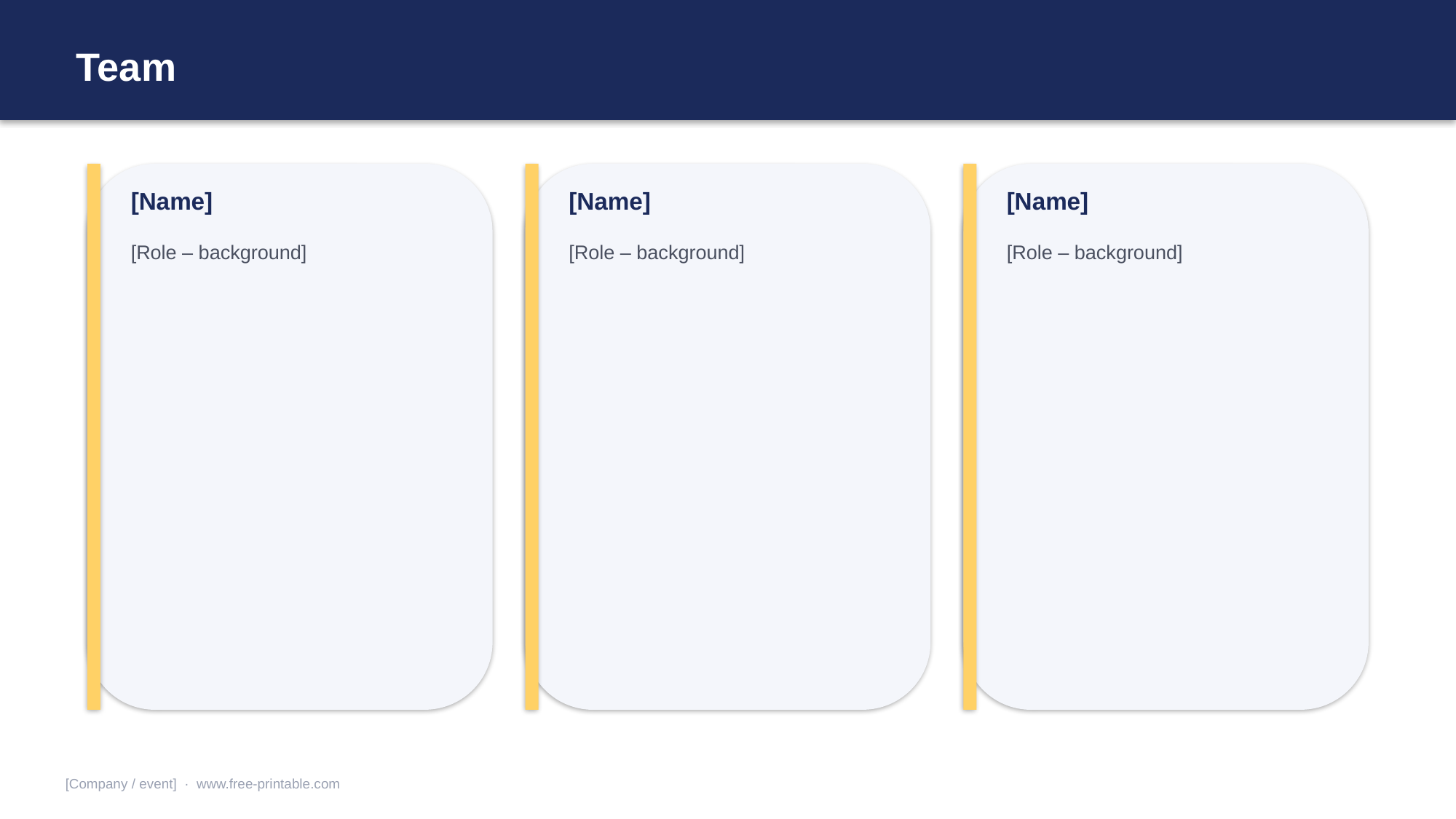

Team

[Name]
[Name]
[Name]
[Role – background]
[Role – background]
[Role – background]
[Company / event]  ·  www.free-printable.com